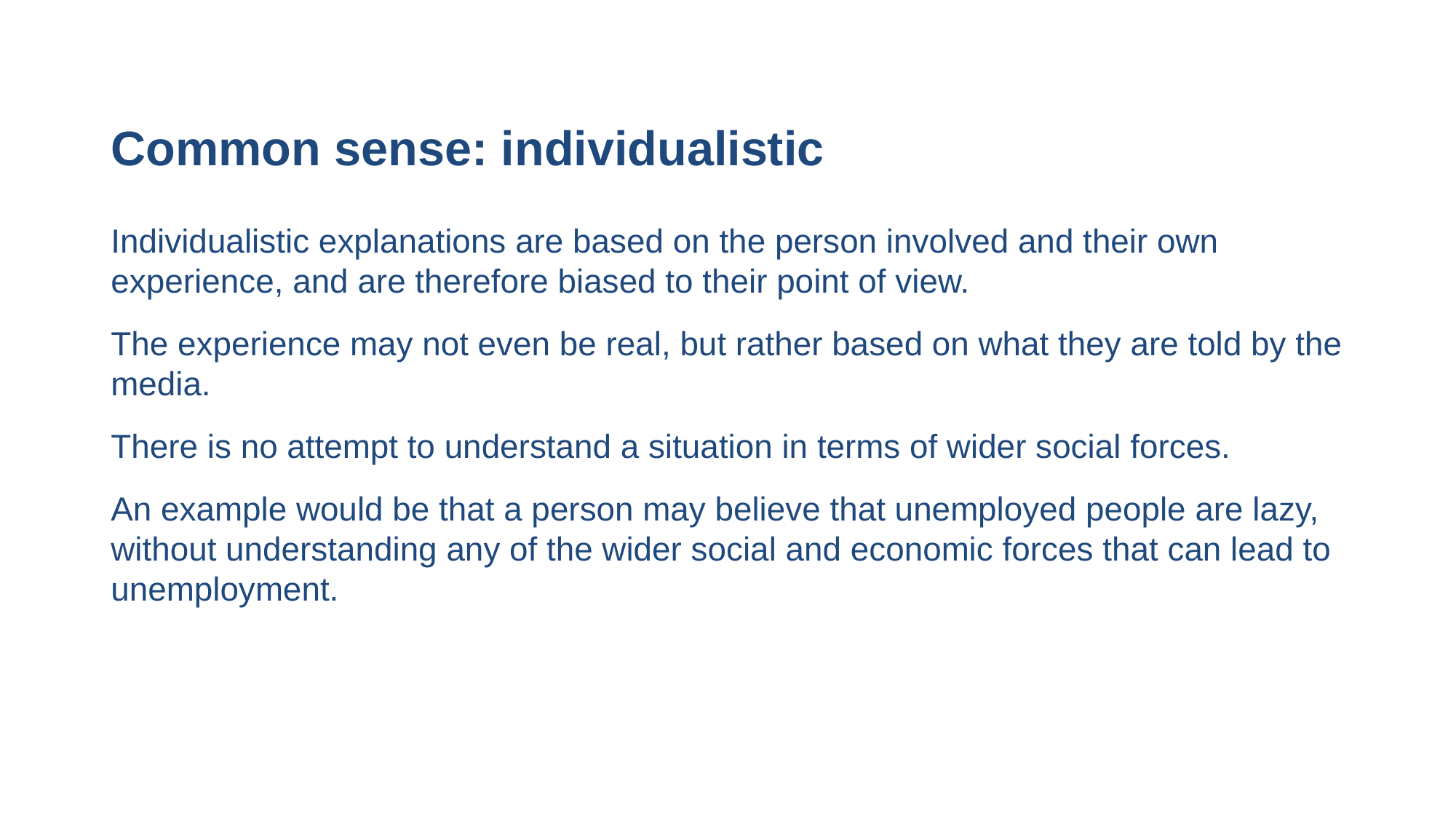

# Common sense: individualistic
Individualistic explanations are based on the person involved and their own experience, and are therefore biased to their point of view.
The experience may not even be real, but rather based on what they are told by the media.
There is no attempt to understand a situation in terms of wider social forces.
An example would be that a person may believe that unemployed people are lazy, without understanding any of the wider social and economic forces that can lead to unemployment.